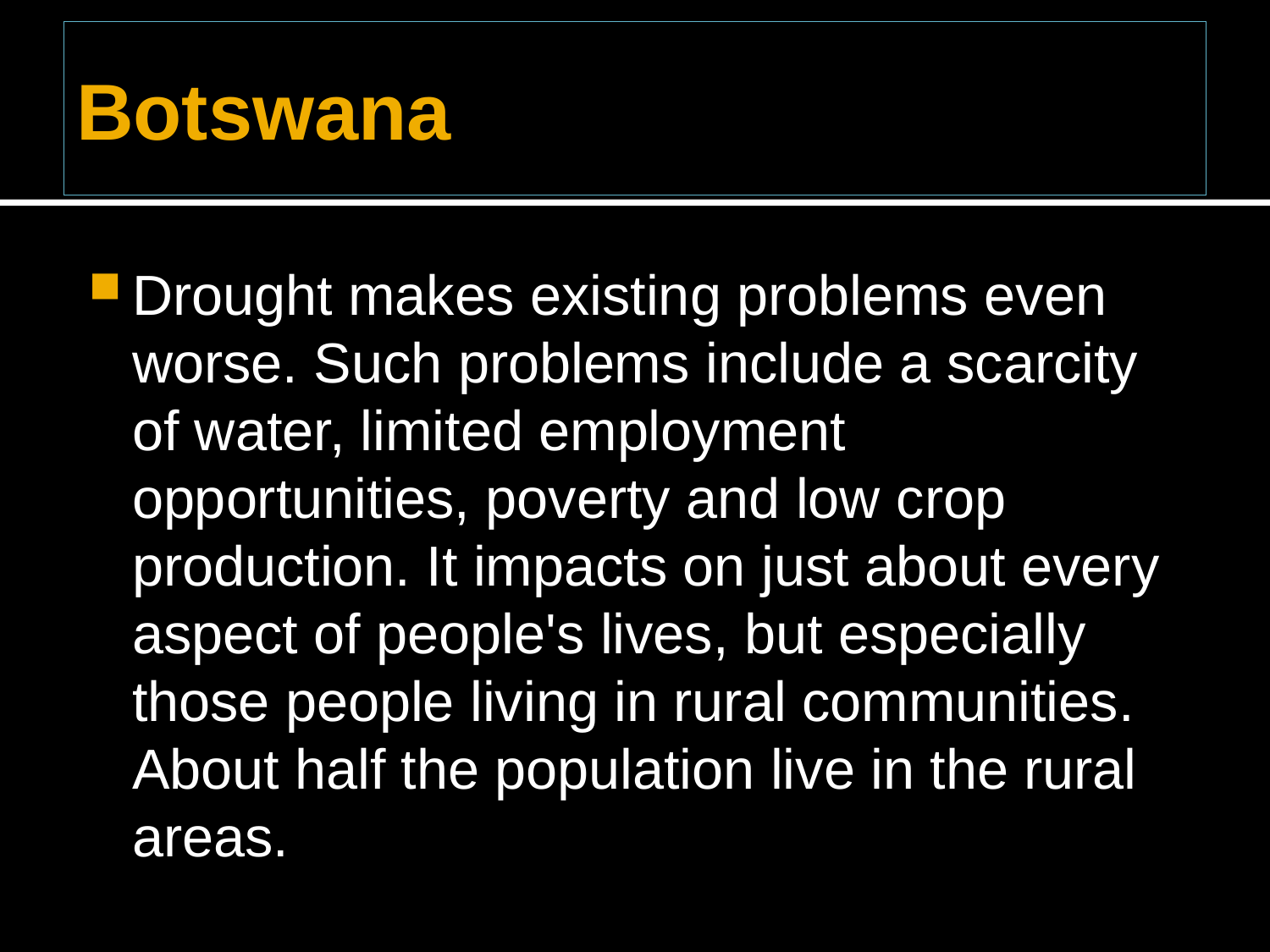

# Botswana
Drought makes existing problems even worse. Such problems include a scarcity of water, limited employment opportunities, poverty and low crop production. It impacts on just about every aspect of people's lives, but especially those people living in rural communities. About half the population live in the rural areas.